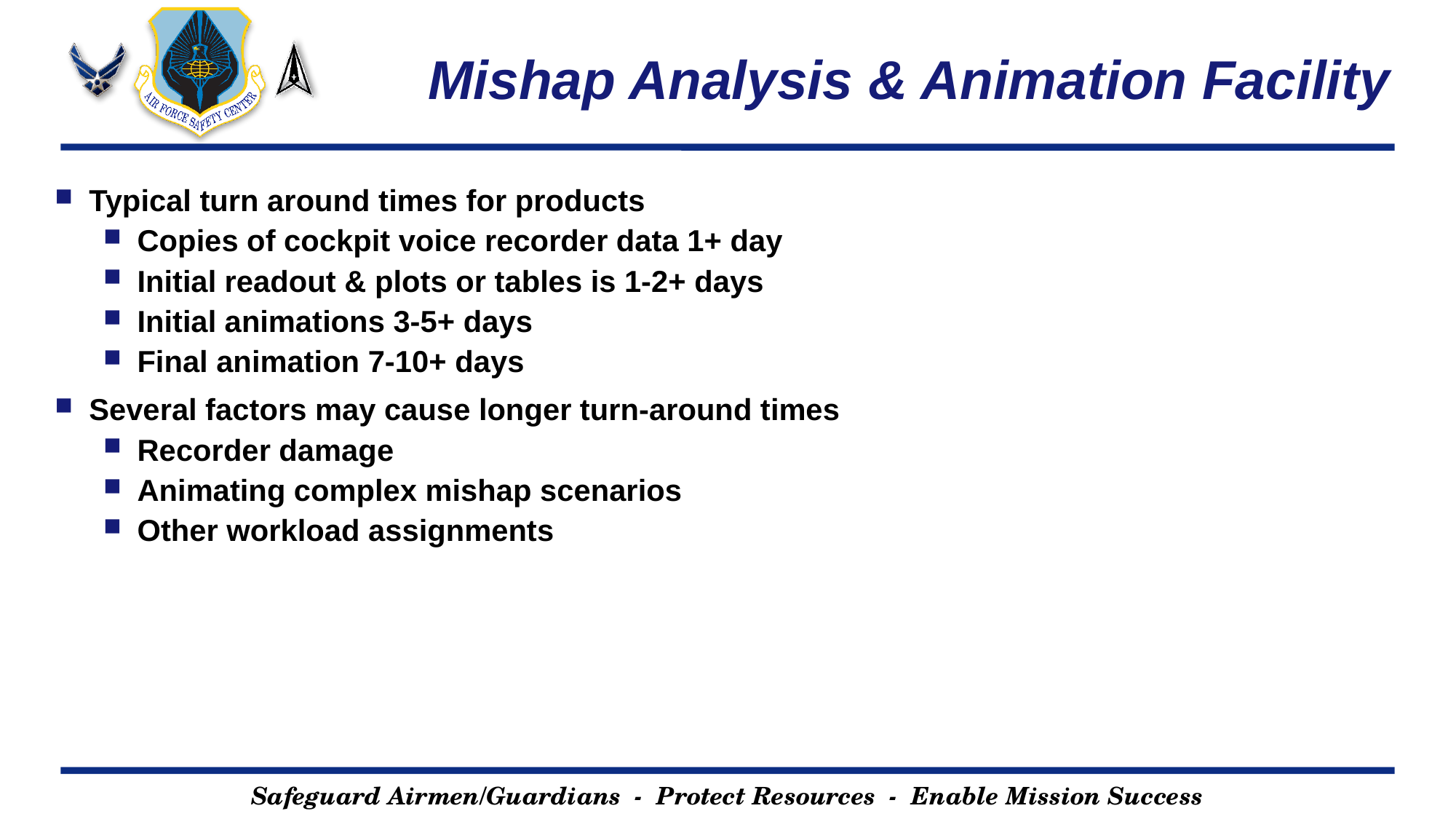

# Mishap Analysis & Animation Facility
Typical turn around times for products
Copies of cockpit voice recorder data 1+ day
Initial readout & plots or tables is 1-2+ days
Initial animations 3-5+ days
Final animation 7-10+ days
Several factors may cause longer turn-around times
Recorder damage
Animating complex mishap scenarios
Other workload assignments